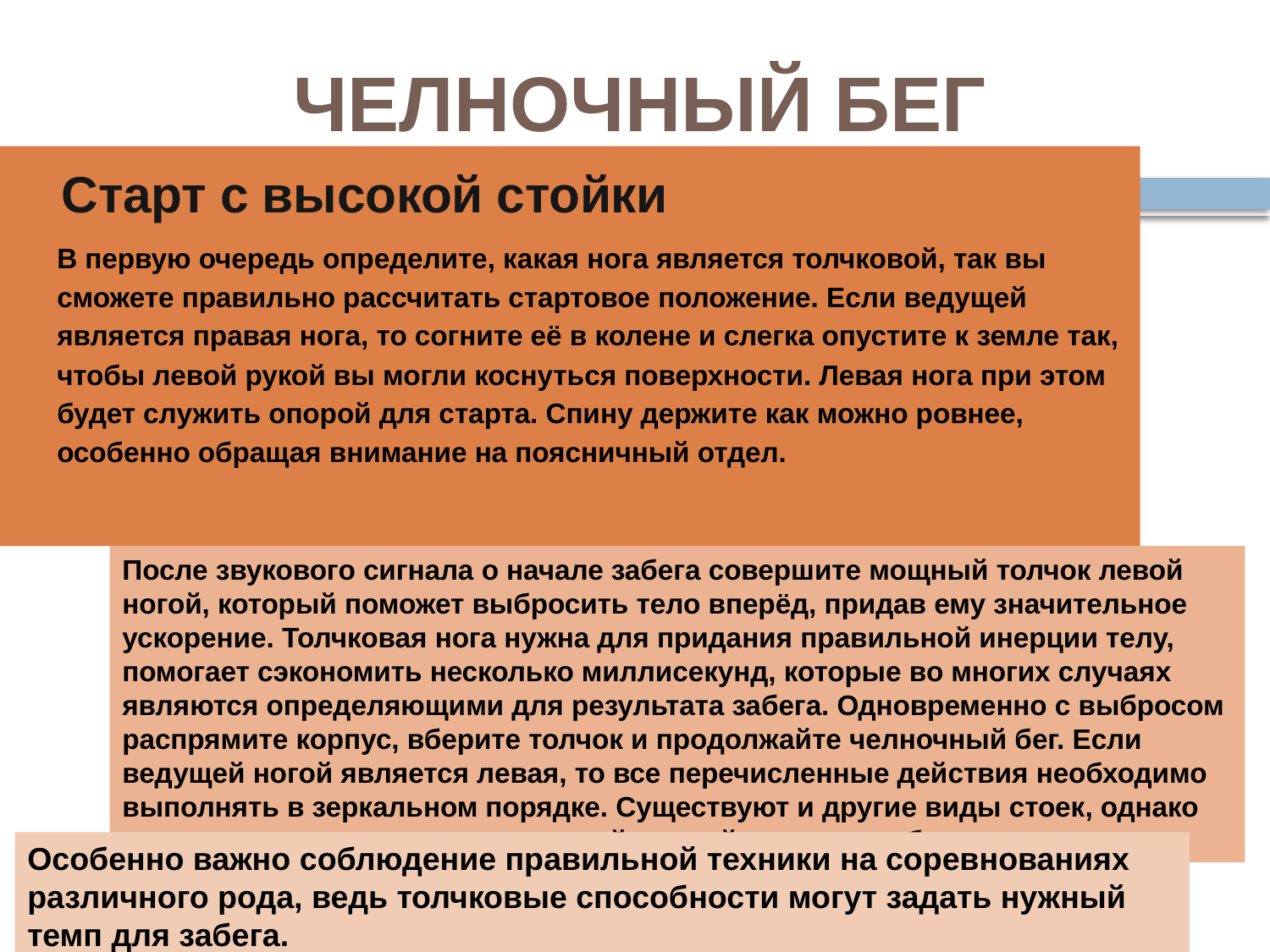

# ЧЕЛНОЧНЫЙ БЕГ
 Старт с высокой стойки
В первую очередь определите, какая нога является толчковой, так вы сможете правильно рассчитать стартовое положение. Если ведущей является правая нога, то согните её в колене и слегка опустите к земле так, чтобы левой рукой вы могли коснуться поверхности. Левая нога при этом будет служить опорой для старта. Спину держите как можно ровнее, особенно обращая внимание на поясничный отдел.
После звукового сигнала о начале забега совершите мощный толчок левой ногой, который поможет выбросить тело вперёд, придав ему значительное ускорение. Толчковая нога нужна для придания правильной инерции телу, помогает сэкономить несколько миллисекунд, которые во многих случаях являются определяющими для результата забега. Одновременно с выбросом распрямите корпус, вберите толчок и продолжайте челночный бег. Если ведущей ногой является левая, то все перечисленные действия необходимо выполнять в зеркальном порядке. Существуют и другие виды стоек, однако описанная выше с дополнительной опорой на руку наиболее популярна.
Особенно важно соблюдение правильной техники на соревнованиях различного рода, ведь толчковые способности могут задать нужный темп для забега.